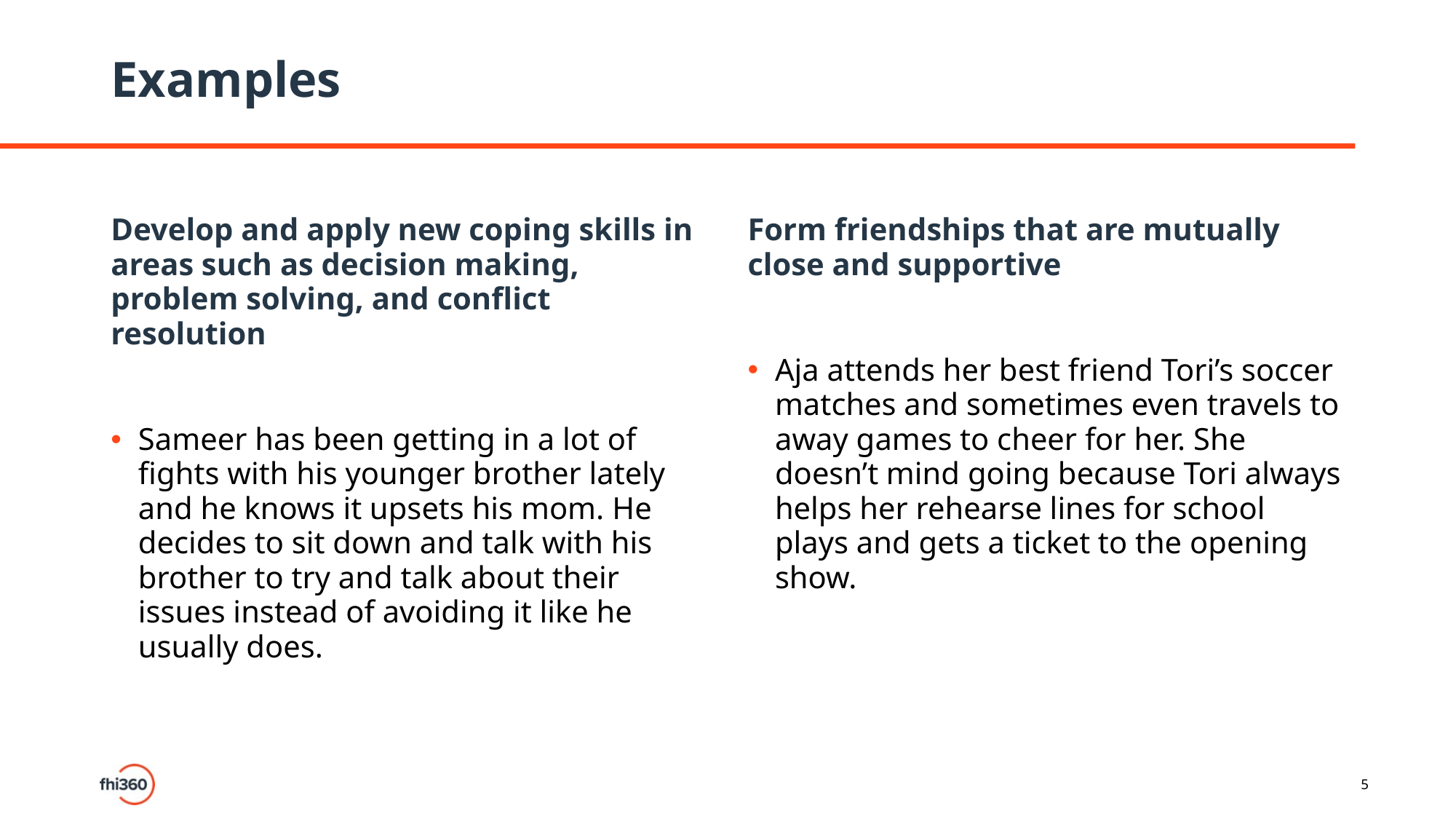

# Examples
Develop and apply new coping skills in areas such as decision making, problem solving, and conflict resolution

Sameer has been getting in a lot of fights with his younger brother lately and he knows it upsets his mom. He decides to sit down and talk with his brother to try and talk about their issues instead of avoiding it like he usually does.

Form friendships that are mutually close and supportive

Aja attends her best friend Tori’s soccer matches and sometimes even travels to away games to cheer for her. She doesn’t mind going because Tori always helps her rehearse lines for school plays and gets a ticket to the opening show.